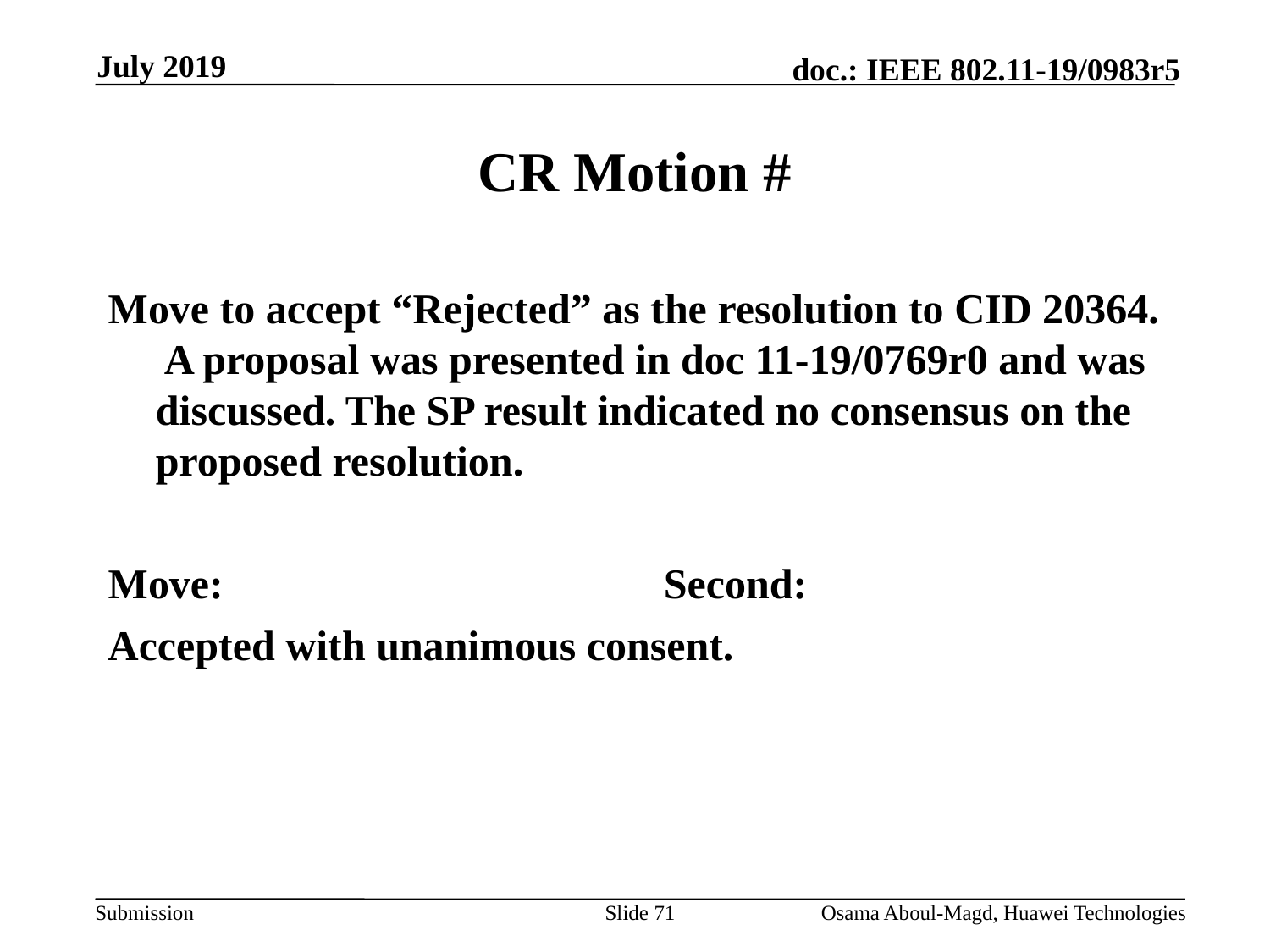

July 2019
# CR Motion #
Move to accept “Rejected” as the resolution to CID 20364.  A proposal was presented in doc 11-19/0769r0 and was discussed. The SP result indicated no consensus on the proposed resolution.

Move: 				Second:
Accepted with unanimous consent.
Slide 71
Osama Aboul-Magd, Huawei Technologies